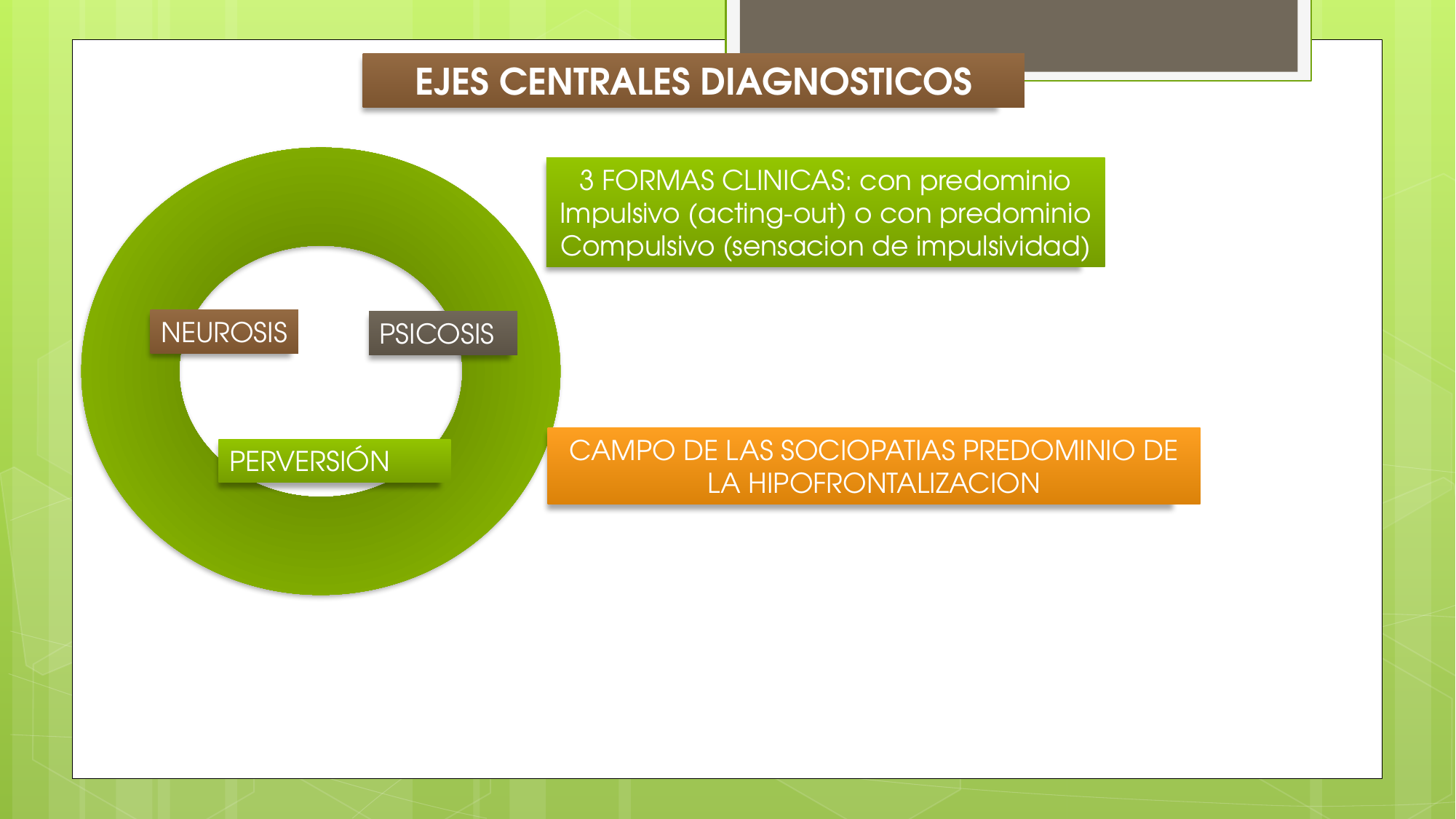

EJES CENTRALES DIAGNOSTICOS

3 FORMAS CLINICAS: con predominio
Impulsivo (acting-out) o con predominio
Compulsivo (sensacion de impulsividad)
NEUROSIS
PSICOSIS
CAMPO DE LAS SOCIOPATIAS PREDOMINIO DE LA HIPOFRONTALIZACION
PERVERSIÓN